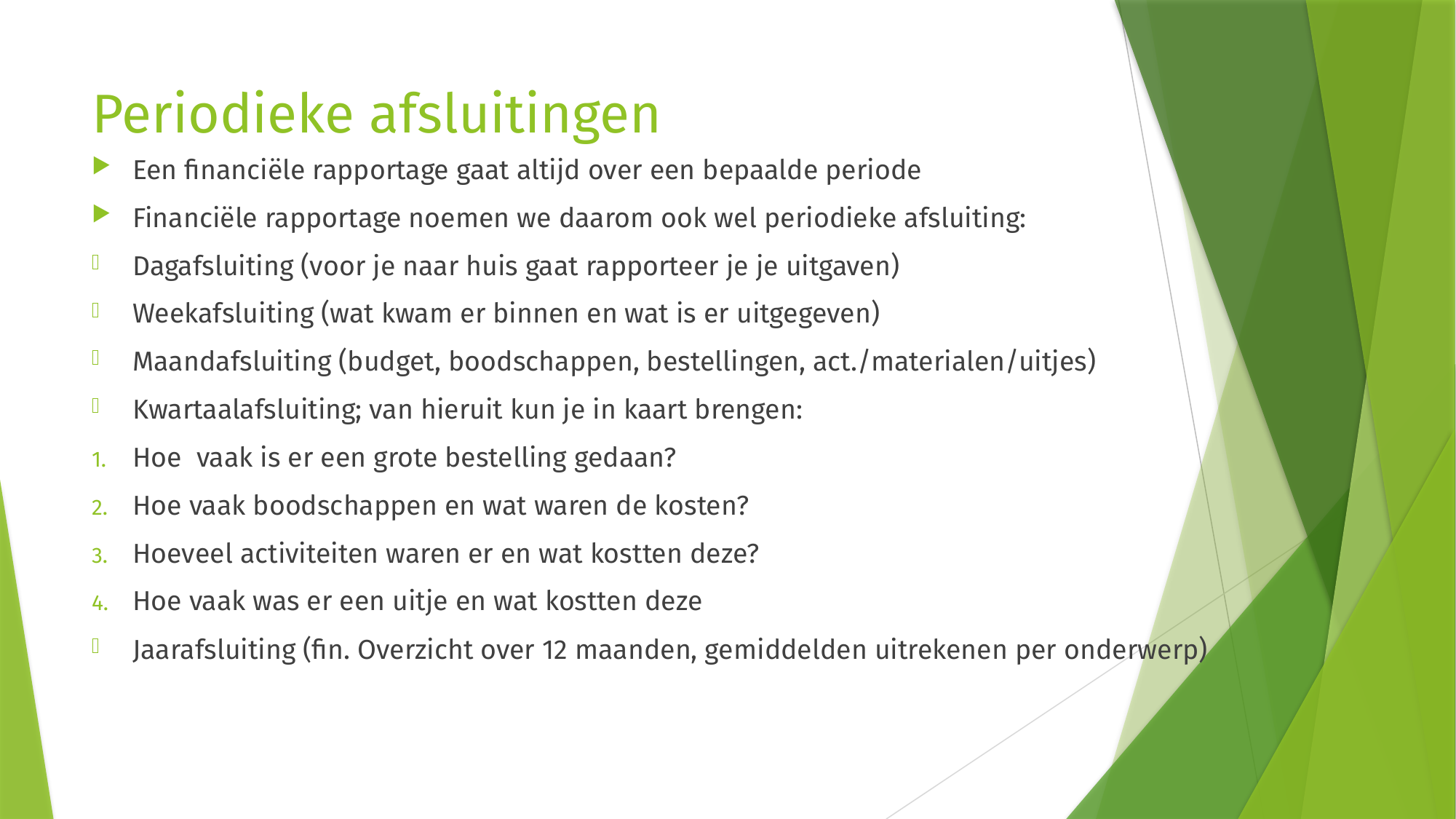

# Periodieke afsluitingen
Een financiële rapportage gaat altijd over een bepaalde periode
Financiële rapportage noemen we daarom ook wel periodieke afsluiting:
Dagafsluiting (voor je naar huis gaat rapporteer je je uitgaven)
Weekafsluiting (wat kwam er binnen en wat is er uitgegeven)
Maandafsluiting (budget, boodschappen, bestellingen, act./materialen/uitjes)
Kwartaalafsluiting; van hieruit kun je in kaart brengen:
Hoe  vaak is er een grote bestelling gedaan?
Hoe vaak boodschappen en wat waren de kosten?
Hoeveel activiteiten waren er en wat kostten deze?
Hoe vaak was er een uitje en wat kostten deze
Jaarafsluiting (fin. Overzicht over 12 maanden, gemiddelden uitrekenen per onderwerp)